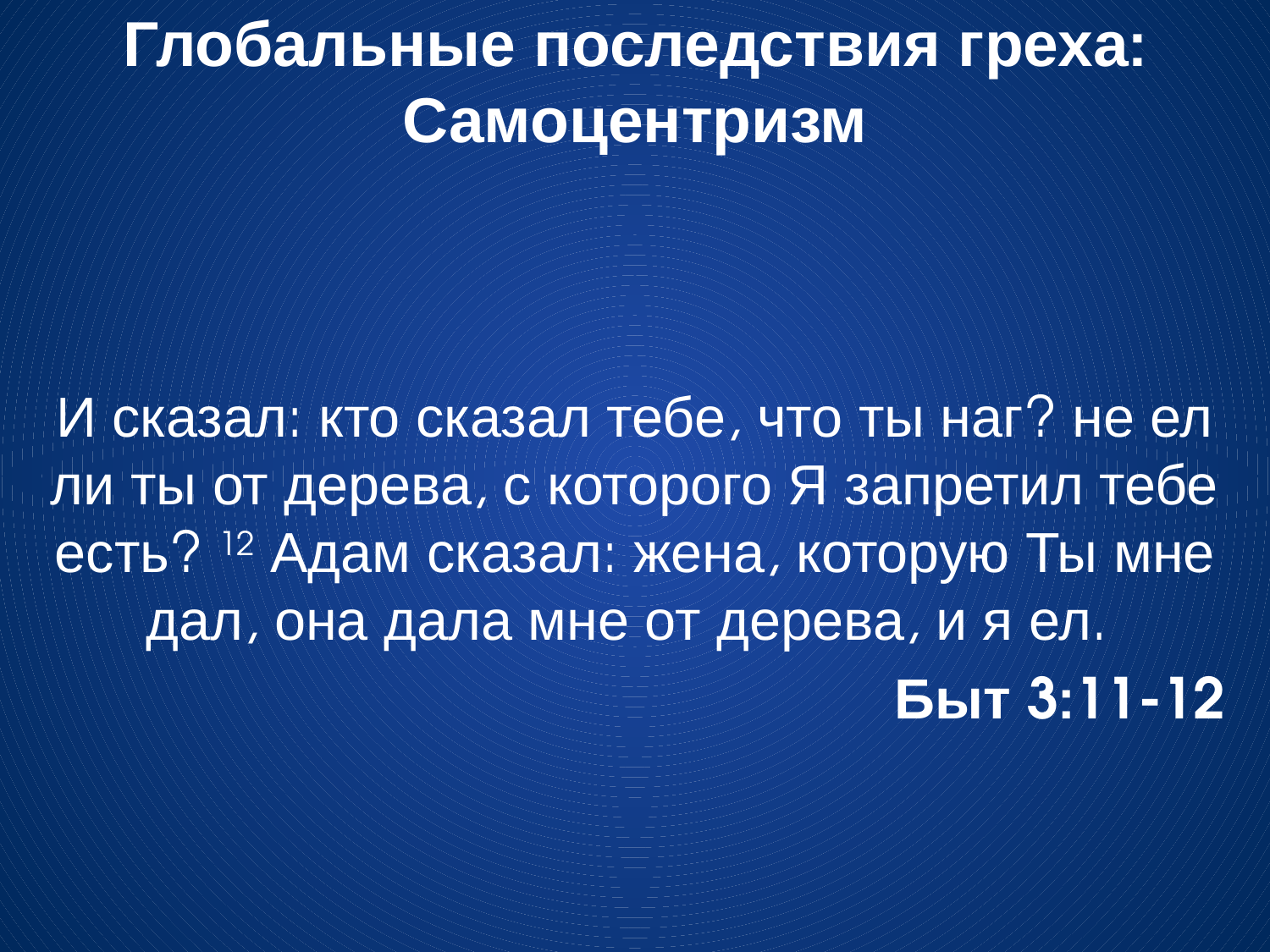

# Глобальные последствия греха: Самоцентризм
И сказал: кто сказал тебе, что ты наг? не ел ли ты от дерева, с которого Я запретил тебе есть? 12 Адам сказал: жена, которую Ты мне дал, она дала мне от дерева, и я ел.
Быт 3:11-12